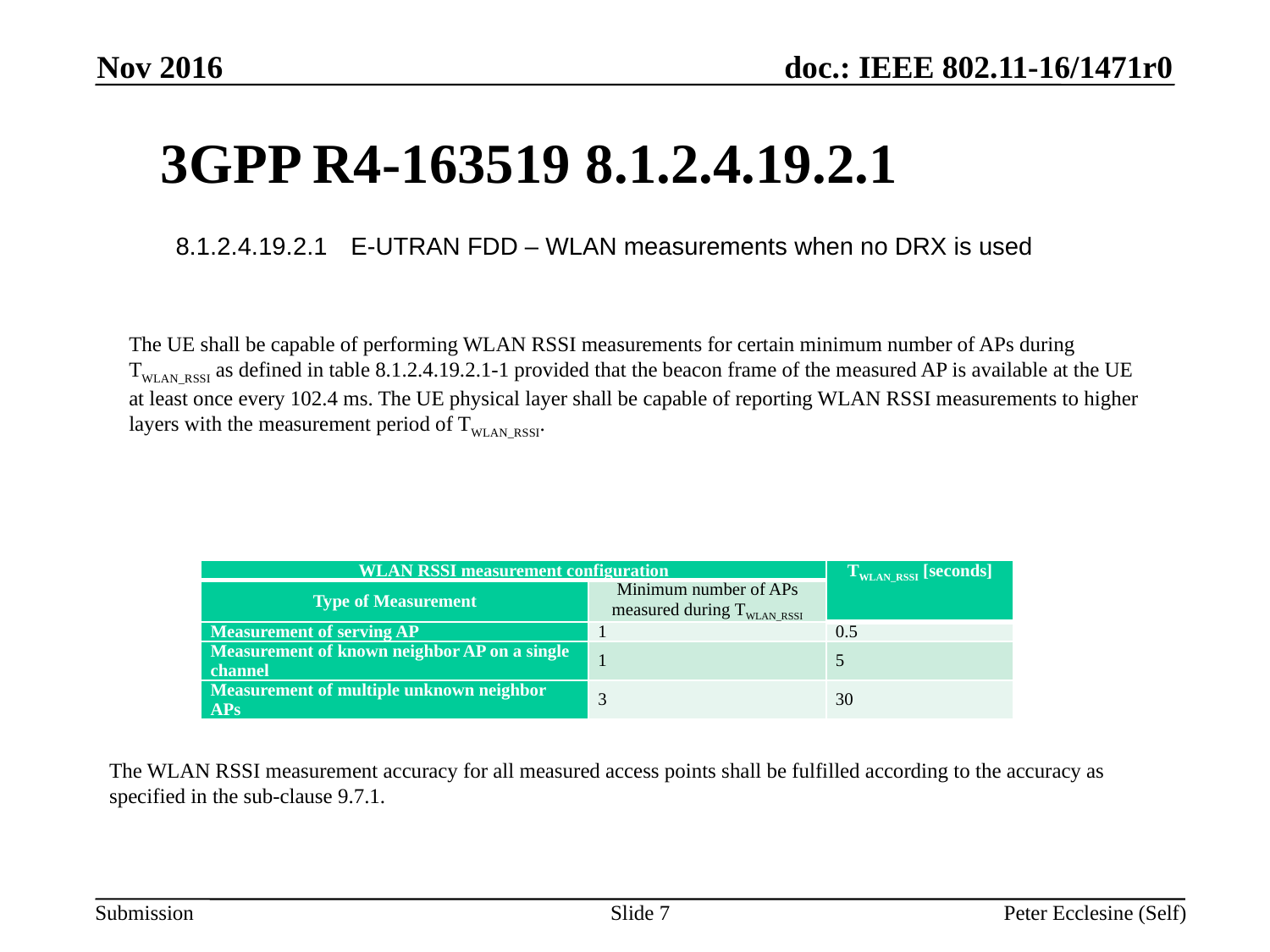

Nov 2016
# 3GPP R4-163519 8.1.2.4.19.2.1
8.1.2.4.19.2.1	E-UTRAN FDD – WLAN measurements when no DRX is used
The UE shall be capable of performing WLAN RSSI measurements for certain minimum number of APs during TWLAN_RSSI as defined in table 8.1.2.4.19.2.1-1 provided that the beacon frame of the measured AP is available at the UE at least once every 102.4 ms. The UE physical layer shall be capable of reporting WLAN RSSI measurements to higher layers with the measurement period of TWLAN_RSSI.
| WLAN RSSI measurement configuration |  | TWLAN\_RSSI [seconds] |
| --- | --- | --- |
| Type of Measurement | Minimum number of APs measured during TWLAN\_RSSI |  |
| Measurement of serving AP | 1 | 0.5 |
| Measurement of known neighbor AP on a single channel | 1 | 5 |
| Measurement of multiple unknown neighbor APs | 3 | 30 |
The WLAN RSSI measurement accuracy for all measured access points shall be fulfilled according to the accuracy as specified in the sub-clause 9.7.1.
Slide 7
Peter Ecclesine (Self)